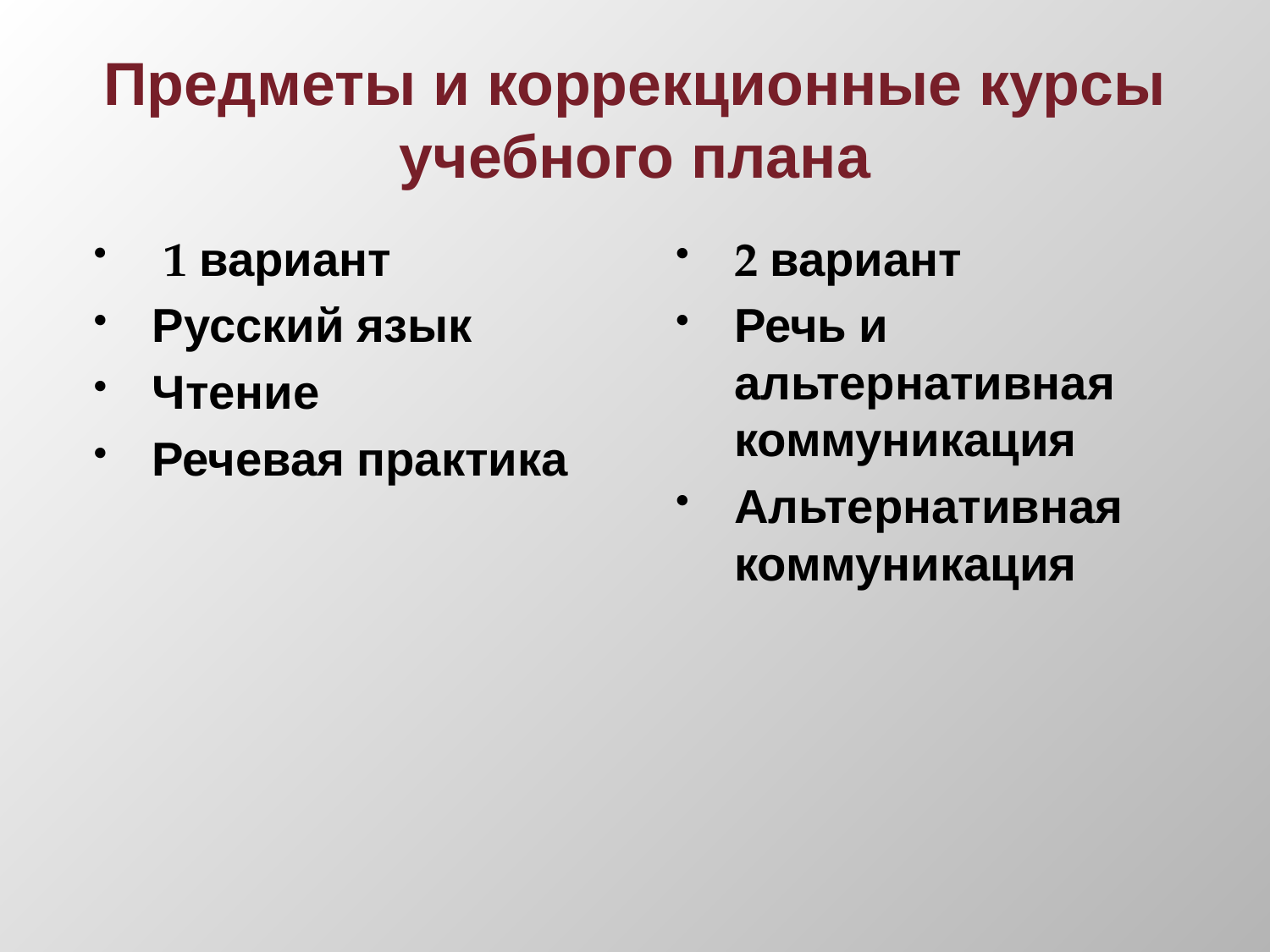

# Предметы и коррекционные курсы учебного плана
 1 вариант
Русский язык
Чтение
Речевая практика
2 вариант
Речь и альтернативная коммуникация
Альтернативная коммуникация